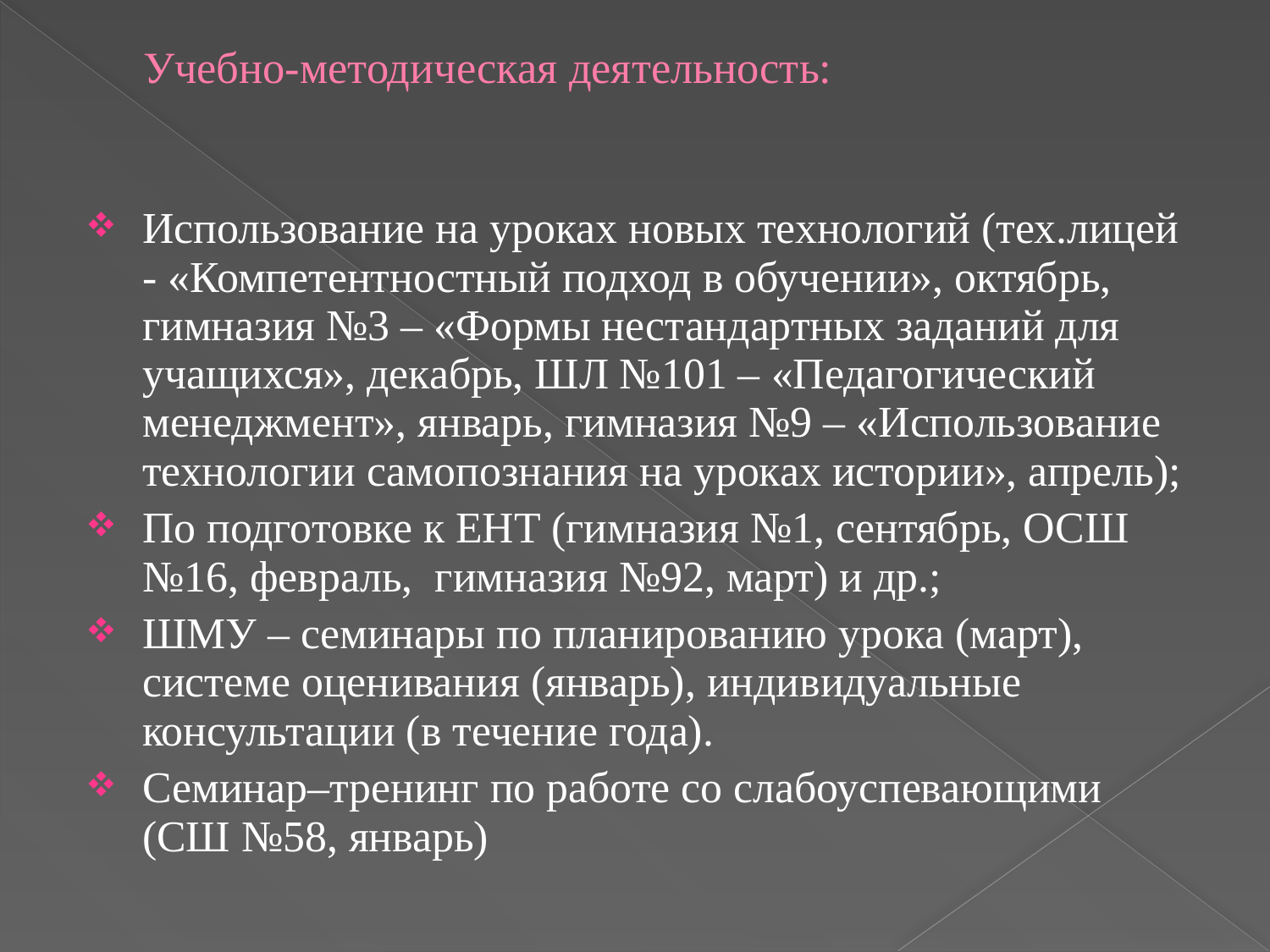

# Учебно-методическая деятельность:
Использование на уроках новых технологий (тех.лицей - «Компетентностный подход в обучении», октябрь, гимназия №3 – «Формы нестандартных заданий для учащихся», декабрь, ШЛ №101 – «Педагогический менеджмент», январь, гимназия №9 – «Использование технологии самопознания на уроках истории», апрель);
По подготовке к ЕНТ (гимназия №1, сентябрь, ОСШ №16, февраль,  гимназия №92, март) и др.;
ШМУ – семинары по планированию урока (март), системе оценивания (январь), индивидуальные консультации (в течение года).
Семинар–тренинг по работе со слабоуспевающими (СШ №58, январь)